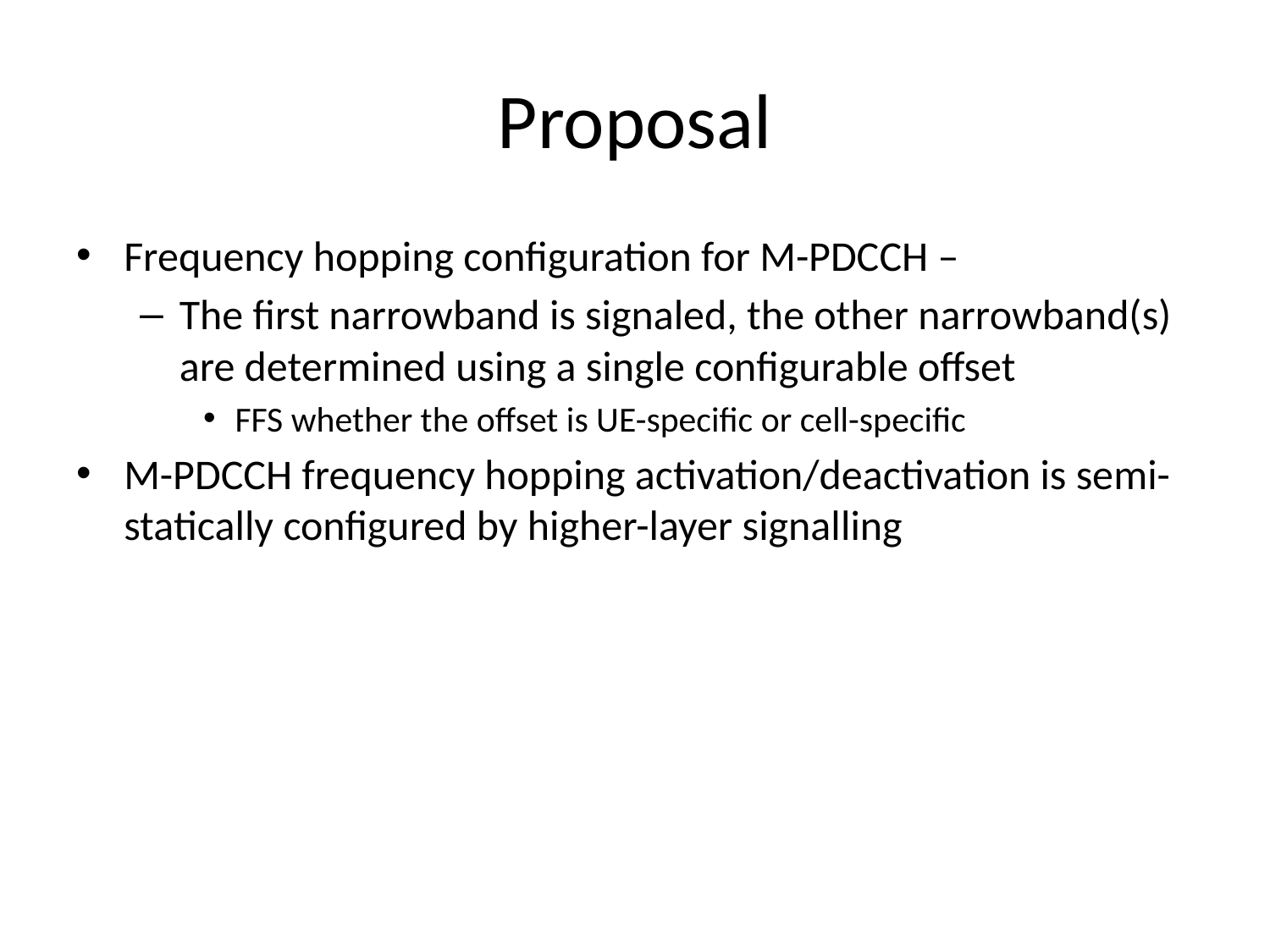

# Proposal
Frequency hopping configuration for M-PDCCH –
The first narrowband is signaled, the other narrowband(s) are determined using a single configurable offset
FFS whether the offset is UE-specific or cell-specific
M-PDCCH frequency hopping activation/deactivation is semi-statically configured by higher-layer signalling